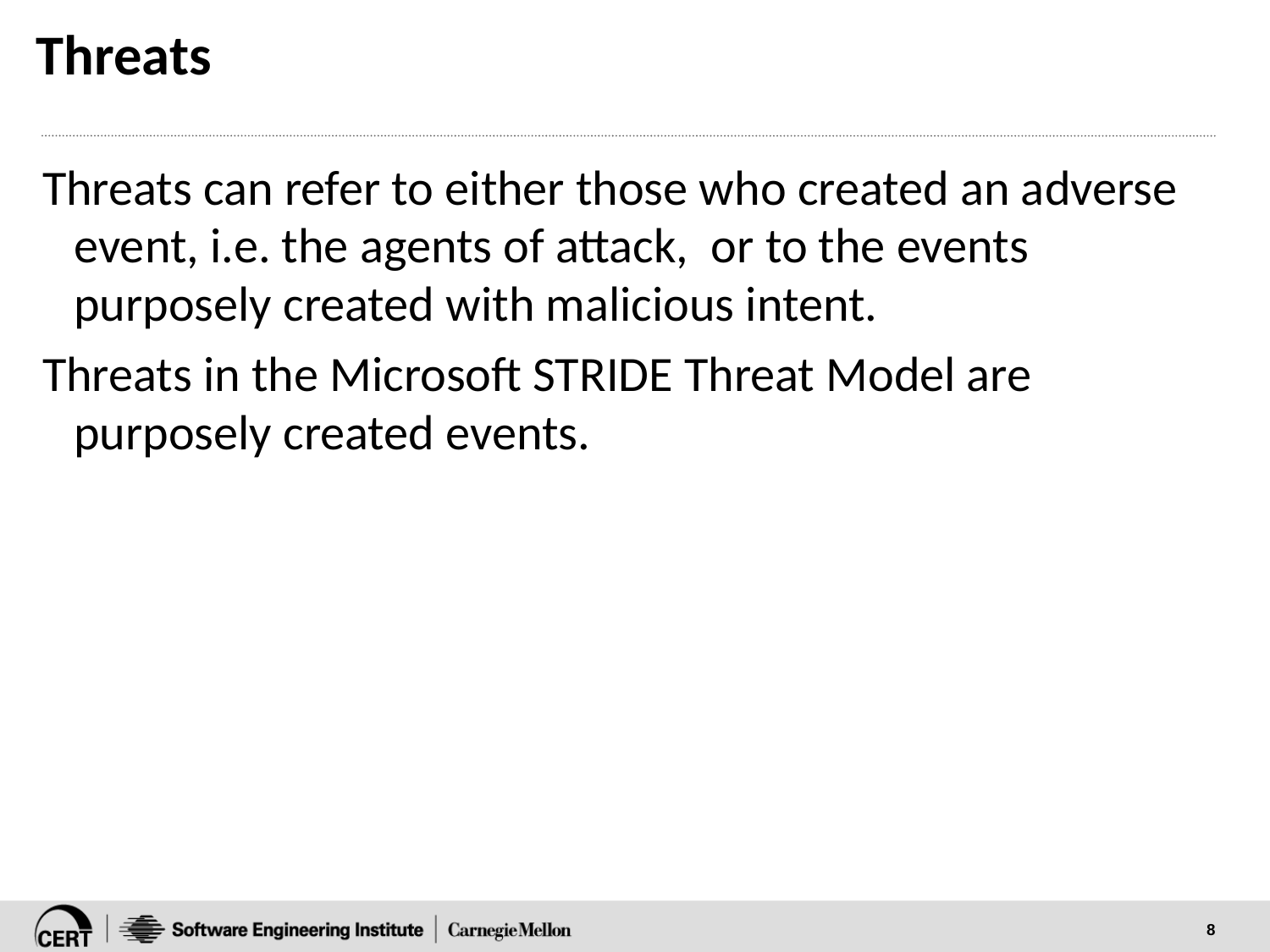

# Threats
Threats can refer to either those who created an adverse event, i.e. the agents of attack,  or to the events purposely created with malicious intent.
Threats in the Microsoft STRIDE Threat Model are purposely created events.